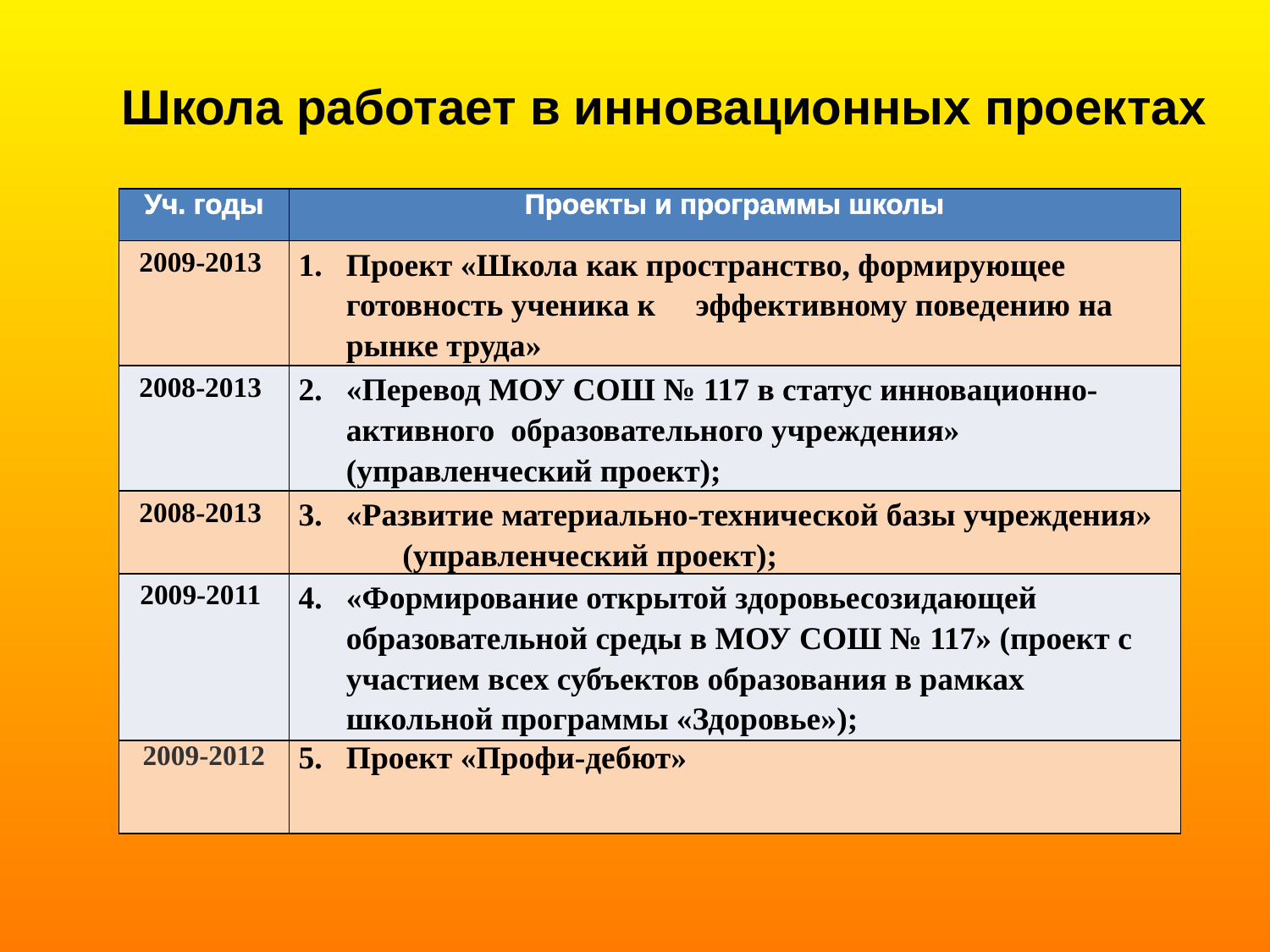

Школа работает в инновационных проектах
| Уч. годы | Проекты и программы школы |
| --- | --- |
| 2009-2013 | Проект «Школа как пространство, формирующее готовность ученика к эффективному поведению на рынке труда» |
| 2008-2013 | «Перевод МОУ СОШ № 117 в статус инновационно-активного образовательного учреждения» (управленческий проект); |
| 2008-2013 | «Развитие материально-технической базы учреждения» (управленческий проект); |
| 2009-2011 | «Формирование открытой здоровьесозидающей образовательной среды в МОУ СОШ № 117» (проект с участием всех субъектов образования в рамках школьной программы «Здоровье»); |
| 2009-2012 | Проект «Профи-дебют» |
#